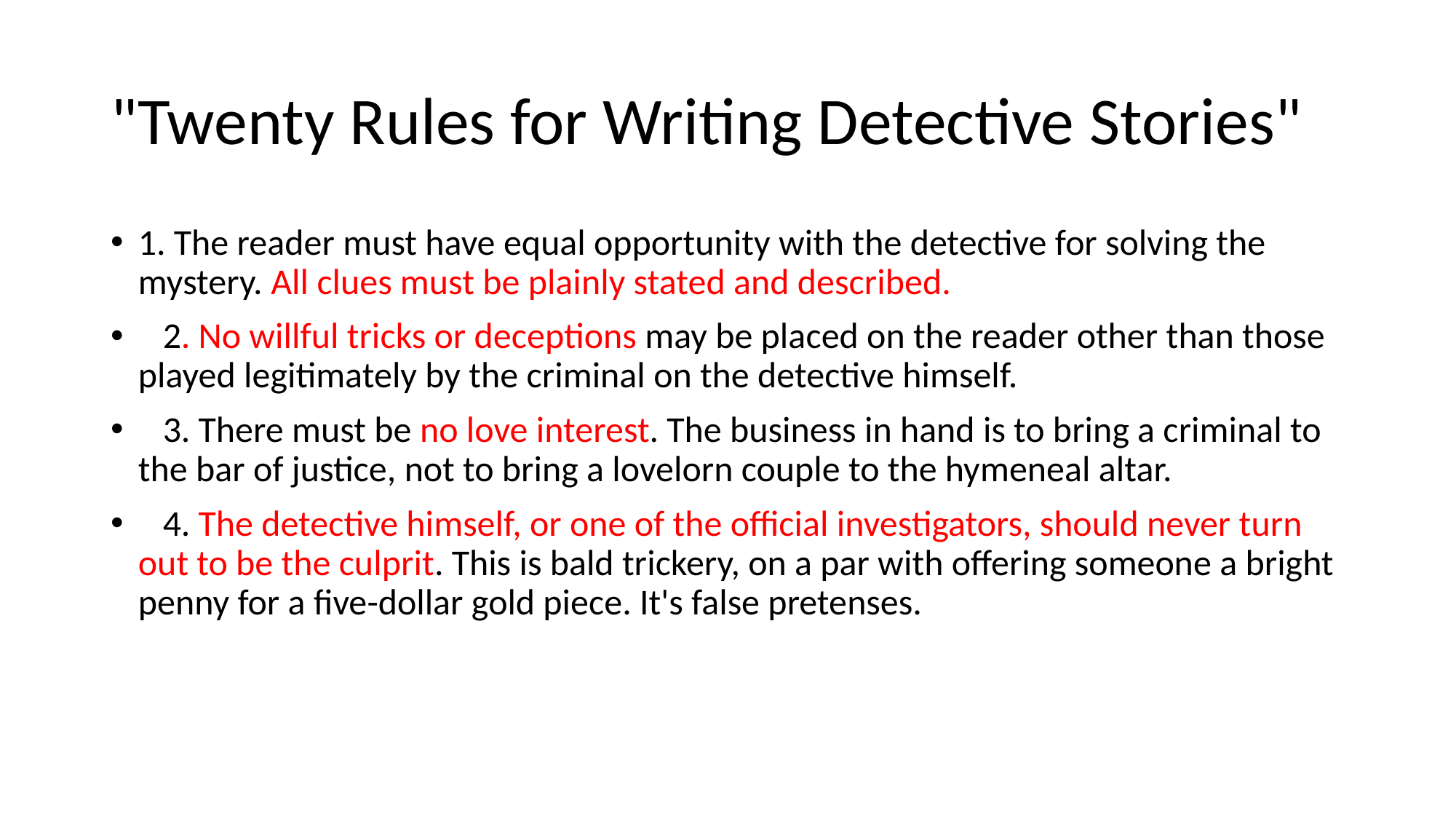

# "Twenty Rules for Writing Detective Stories"
1. The reader must have equal opportunity with the detective for solving the mystery. All clues must be plainly stated and described.
   2. No willful tricks or deceptions may be placed on the reader other than those played legitimately by the criminal on the detective himself.
   3. There must be no love interest. The business in hand is to bring a criminal to the bar of justice, not to bring a lovelorn couple to the hymeneal altar.
   4. The detective himself, or one of the official investigators, should never turn out to be the culprit. This is bald trickery, on a par with offering someone a bright penny for a five-dollar gold piece. It's false pretenses.